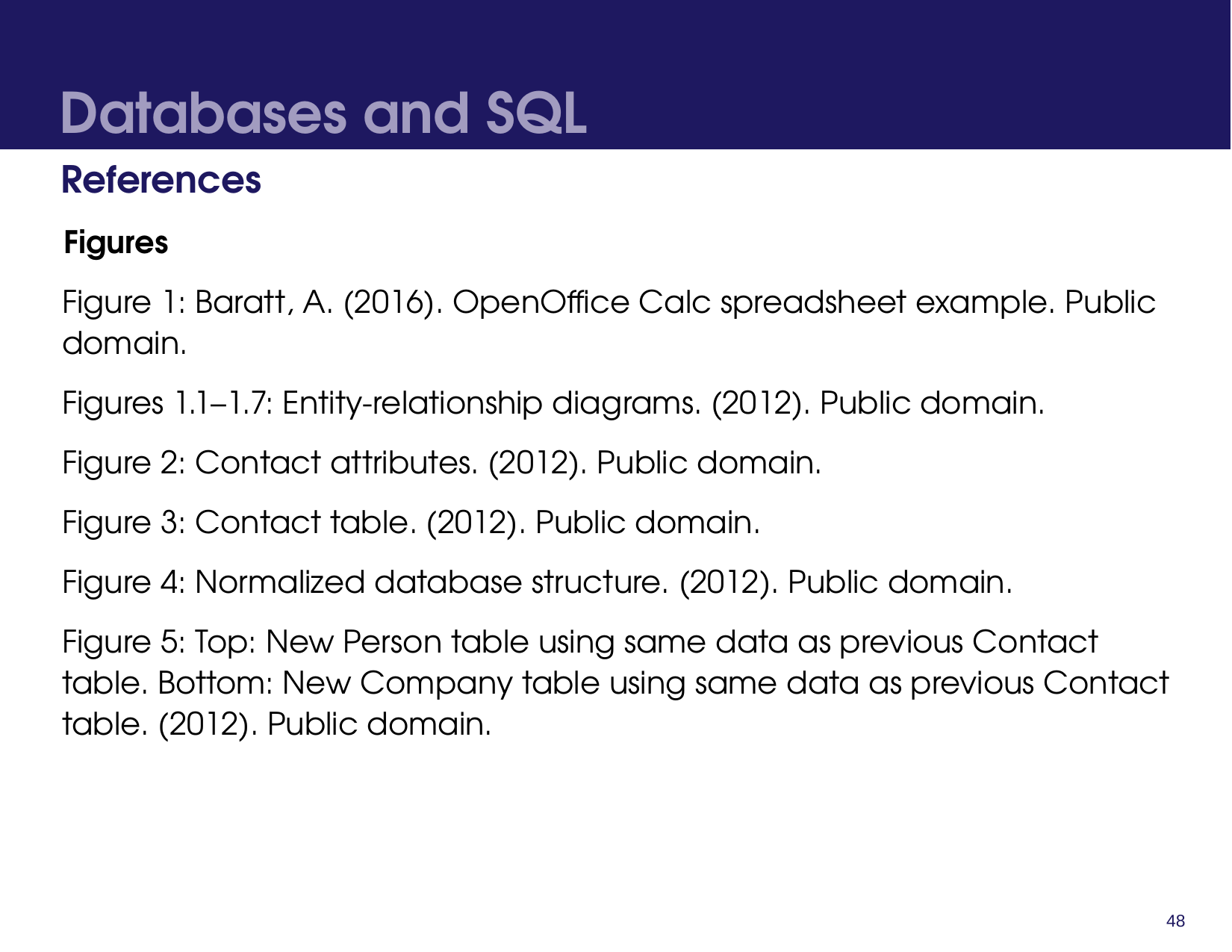

# Databases and SQL
References
Figures
Figure 1: Baratt, A. (2016). OpenOffice Calc spreadsheet example. Public domain.
Figures 1.1–1.7: Entity-relationship diagrams. (2012). Public domain.
Figure 2: Contact attributes. (2012). Public domain.
Figure 3: Contact table. (2012). Public domain.
Figure 4: Normalized database structure. (2012). Public domain.
Figure 5: Top: New Person table using same data as previous Contact table. Bottom: New Company table using same data as previous Contact table. (2012). Public domain.

48